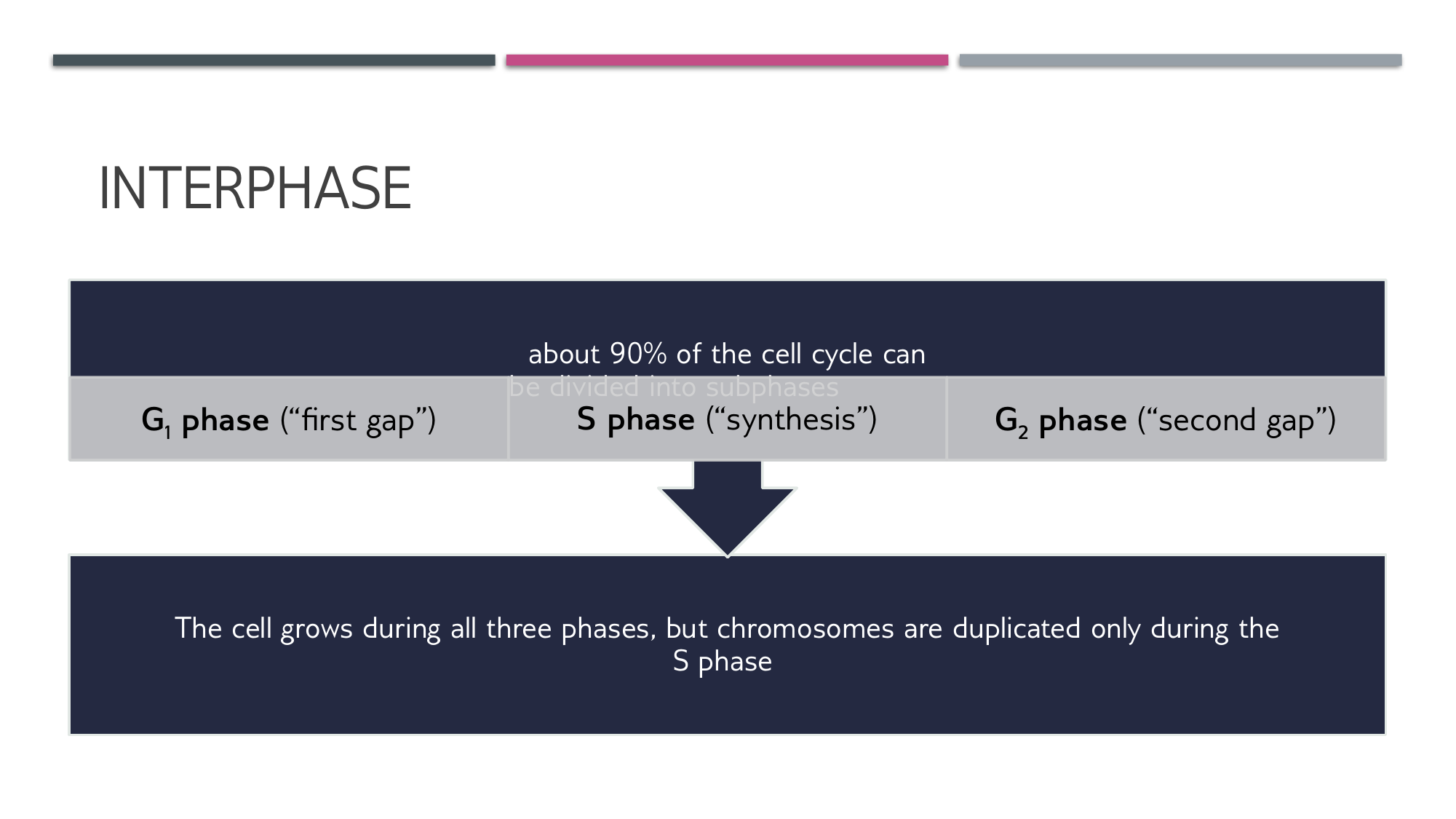

# Interphase
The cell grows during all three phases, but chromosomes are duplicated only during the
S phase
about 90% of the cell cycle can
be divided into subphases
G1 phase (“first gap”)
S phase (“synthesis”)
G2 phase (“second gap”)